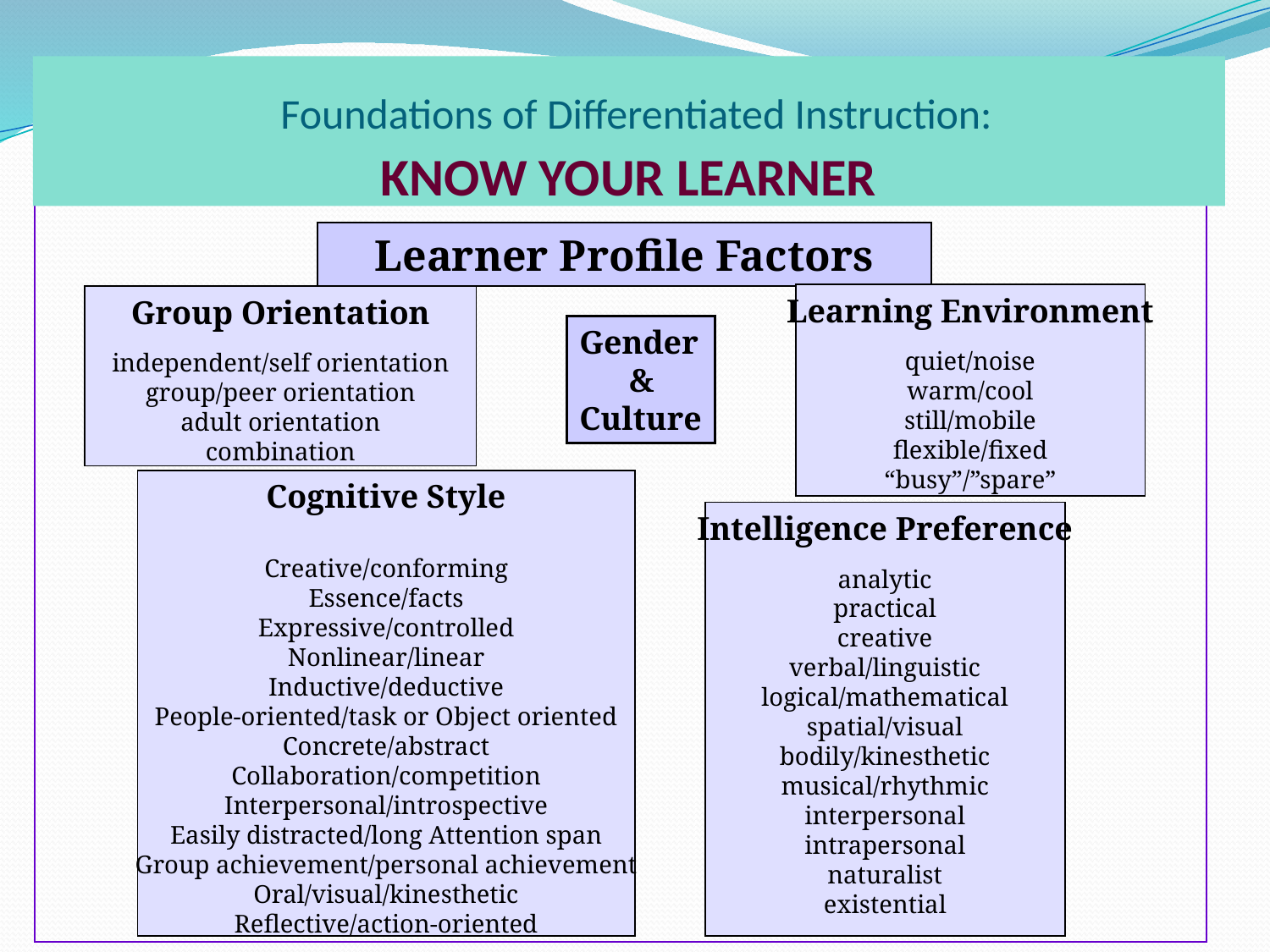

# Foundations of Differentiated Instruction: KNOW YOUR LEARNER
|  |
| --- |

Learner Profile Factors
Learning Environment

quiet/noise
warm/cool
still/mobile
flexible/fixed
“busy”/”spare”
Group Orientation

independent/self orientation
group/peer orientation
adult orientation
combination
Gender
      &
Culture
Cognitive Style

Creative/conforming
Essence/facts
Expressive/controlled
Nonlinear/linear
Inductive/deductive
People-oriented/task or Object oriented
Concrete/abstract
Collaboration/competition
Interpersonal/introspective
Easily distracted/long Attention span
Group achievement/personal achievement
Oral/visual/kinesthetic
Reflective/action-oriented
Intelligence Preference

analytic
practical
creative
verbal/linguistic
logical/mathematical
spatial/visual
bodily/kinesthetic
musical/rhythmic
interpersonal
intrapersonal
naturalist
existential